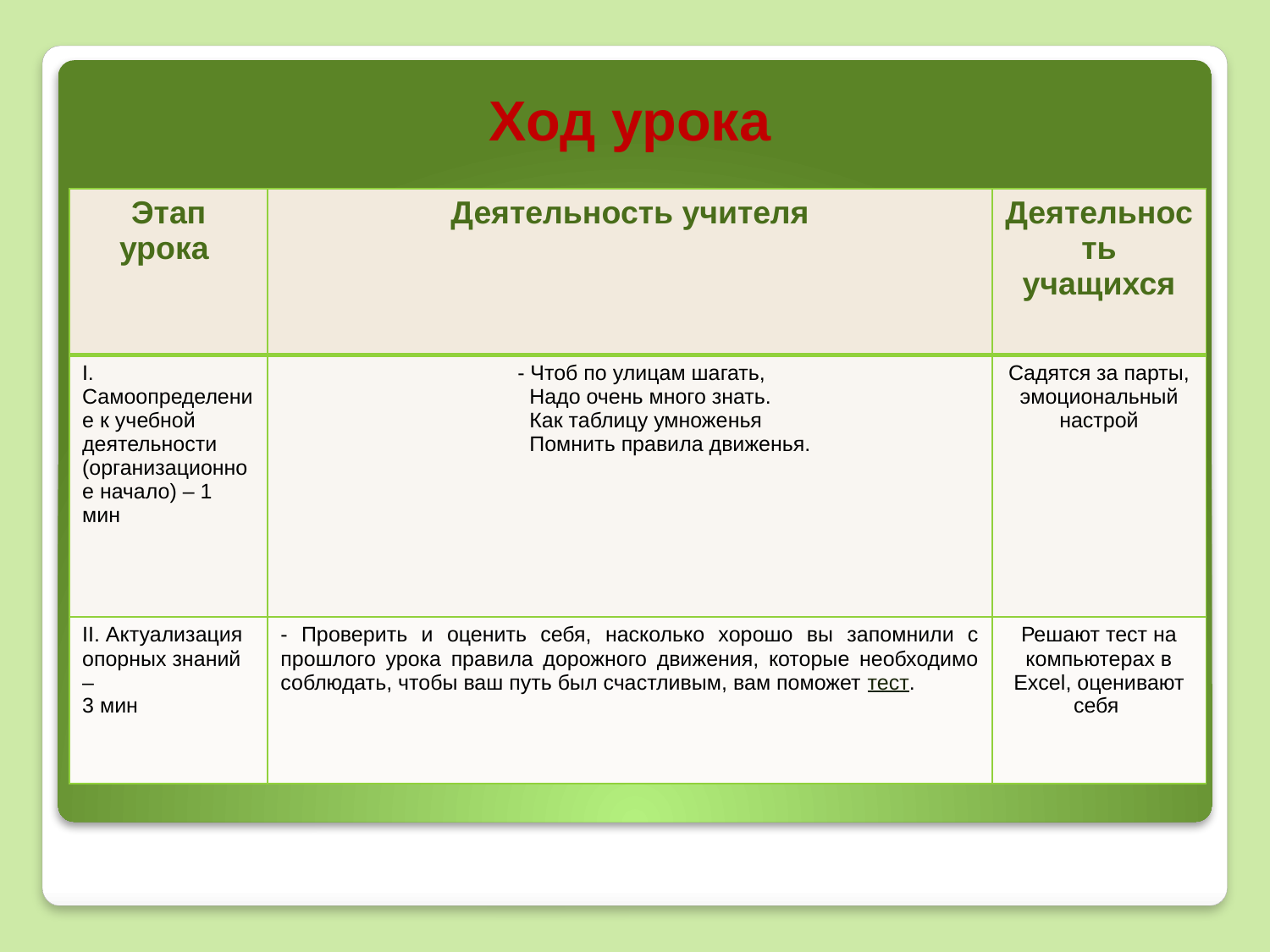

# Ход урока
| Этап урока | Деятельность учителя | Деятельность учащихся |
| --- | --- | --- |
| I. Самоопределение к учебной деятельности (организационное начало) – 1 мин | - Чтоб по улицам шагать, Надо очень много знать. Как таблицу умноженья Помнить правила движенья. | Садятся за парты, эмоциональный настрой |
| II. Актуализация опорных знаний – 3 мин | - Проверить и оценить себя, насколько хорошо вы запомнили с прошлого урока правила дорожного движения, которые необходимо соблюдать, чтобы ваш путь был счастливым, вам поможет тест. | Решают тест на компьютерах в Excel, оценивают себя |